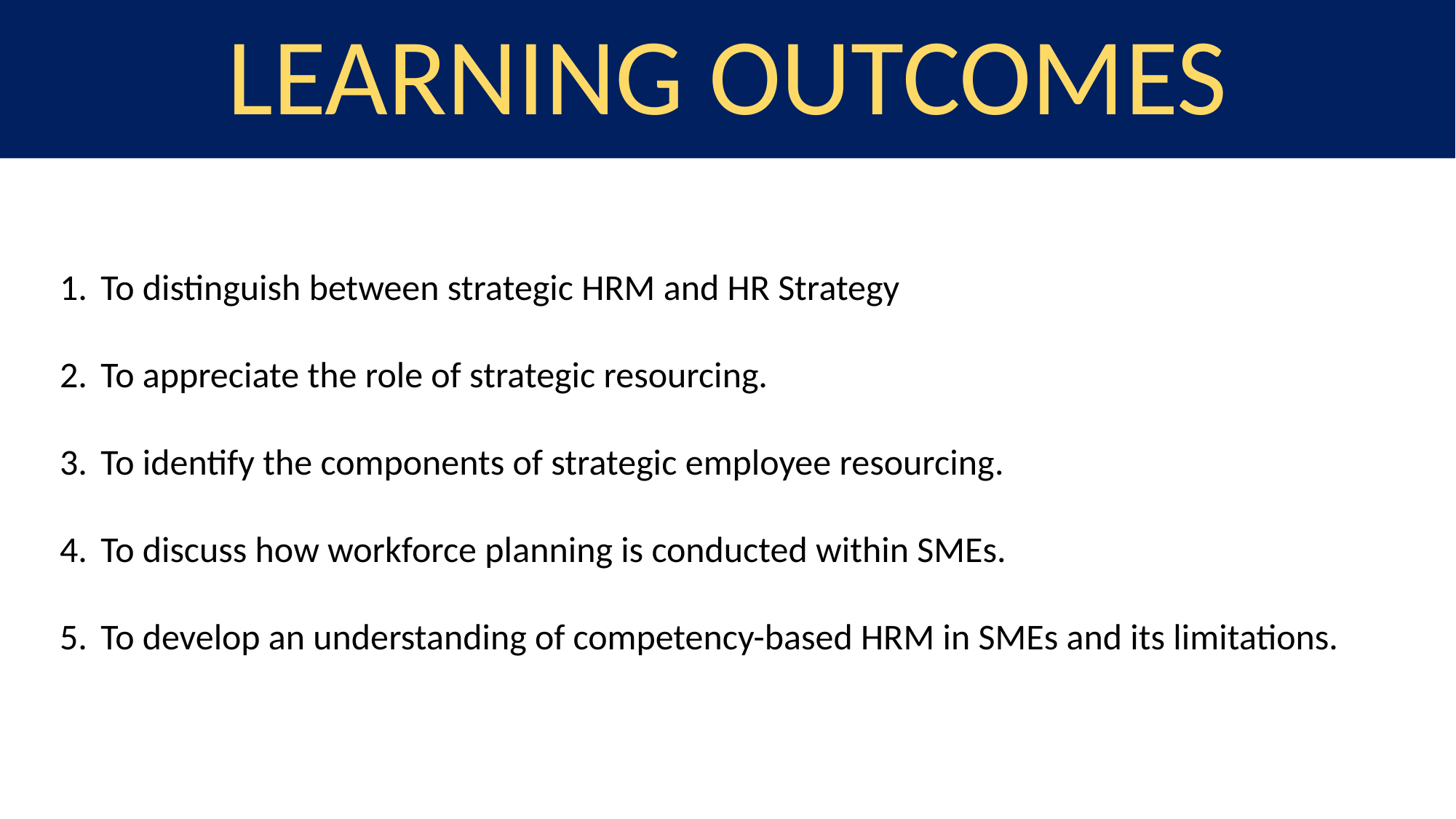

# LEARNING OUTCOMES
To distinguish between strategic HRM and HR Strategy
To appreciate the role of strategic resourcing.
To identify the components of strategic employee resourcing.
To discuss how workforce planning is conducted within SMEs.
To develop an understanding of competency-based HRM in SMEs and its limitations.